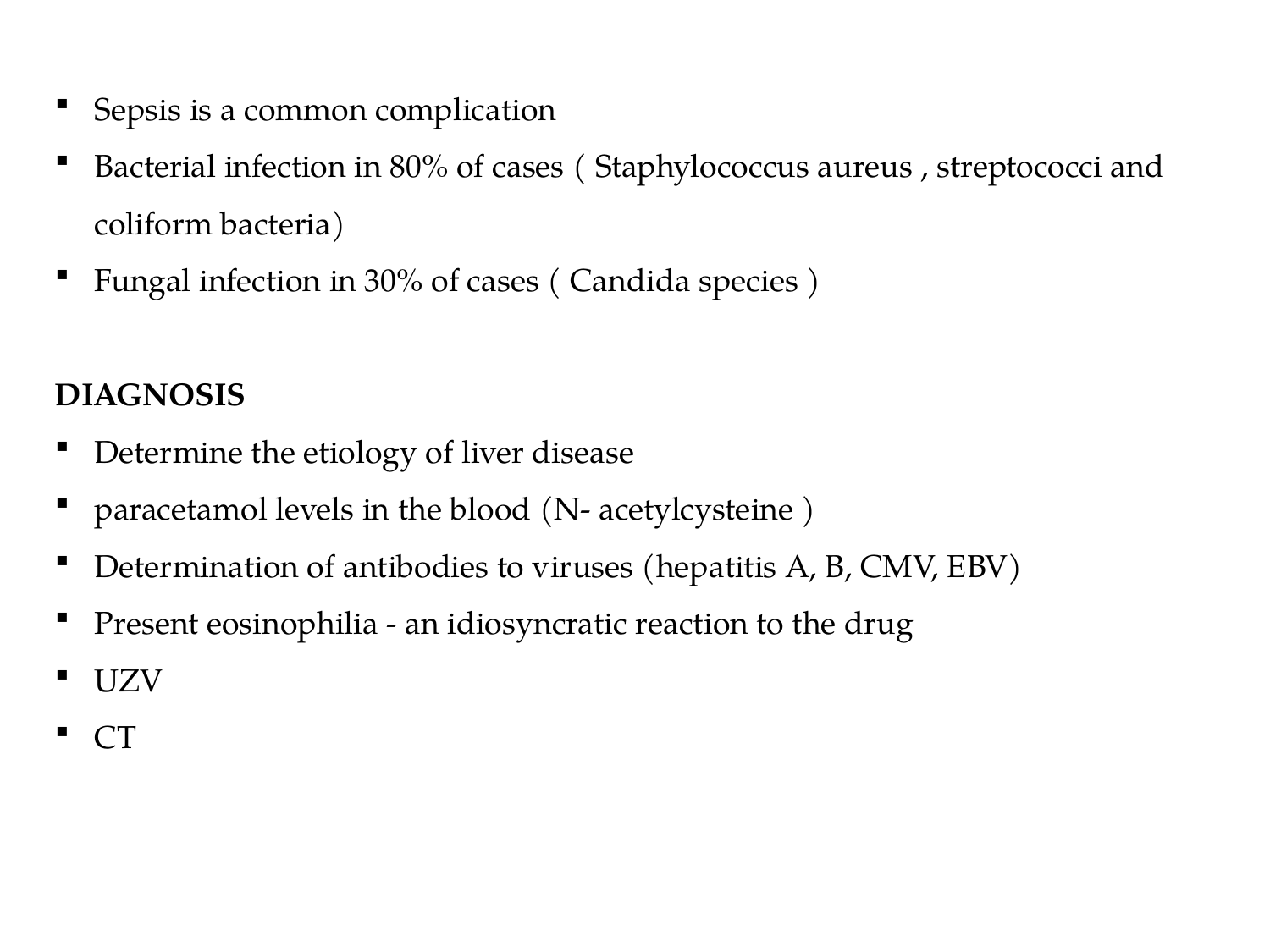

Sepsis is a common complication
Bacterial infection in 80% of cases ( Staphylococcus aureus , streptococci and coliform bacteria)
Fungal infection in 30% of cases ( Candida species )

DIAGNOSIS
Determine the etiology of liver disease
paracetamol levels in the blood (N- acetylcysteine )
Determination of antibodies to viruses (hepatitis A, B, CMV, EBV)
Present eosinophilia - an idiosyncratic reaction to the drug
UZV
CT